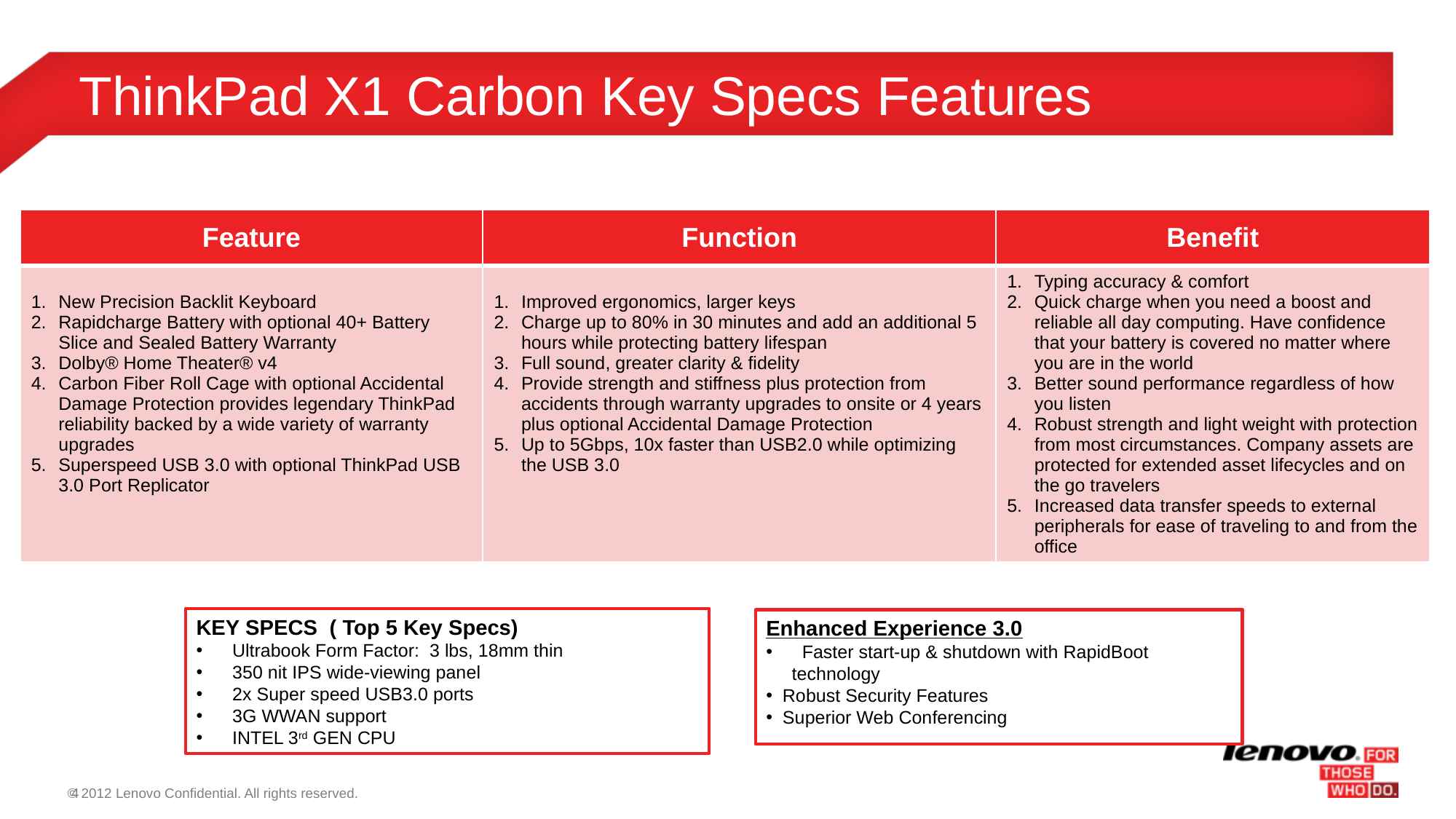

# ThinkPad X1 Carbon Key Specs Features
| Feature | Function | Benefit |
| --- | --- | --- |
| New Precision Backlit Keyboard Rapidcharge Battery with optional 40+ Battery Slice and Sealed Battery Warranty Dolby® Home Theater® v4 Carbon Fiber Roll Cage with optional Accidental Damage Protection provides legendary ThinkPad reliability backed by a wide variety of warranty upgrades Superspeed USB 3.0 with optional ThinkPad USB 3.0 Port Replicator | Improved ergonomics, larger keys Charge up to 80% in 30 minutes and add an additional 5 hours while protecting battery lifespan Full sound, greater clarity & fidelity Provide strength and stiffness plus protection from accidents through warranty upgrades to onsite or 4 years plus optional Accidental Damage Protection Up to 5Gbps, 10x faster than USB2.0 while optimizing the USB 3.0 | Typing accuracy & comfort Quick charge when you need a boost and reliable all day computing. Have confidence that your battery is covered no matter where you are in the world Better sound performance regardless of how you listen Robust strength and light weight with protection from most circumstances. Company assets are protected for extended asset lifecycles and on the go travelers Increased data transfer speeds to external peripherals for ease of traveling to and from the office |
KEY SPECS  ( Top 5 Key Specs)
  Ultrabook Form Factor:  3 lbs, 18mm thin
  350 nit IPS wide-viewing panel
  2x Super speed USB3.0 ports
  3G WWAN support
  INTEL 3rd GEN CPU
Enhanced Experience 3.0
  Faster start-up & shutdown with RapidBoot technology
  Robust Security Features
  Superior Web Conferencing